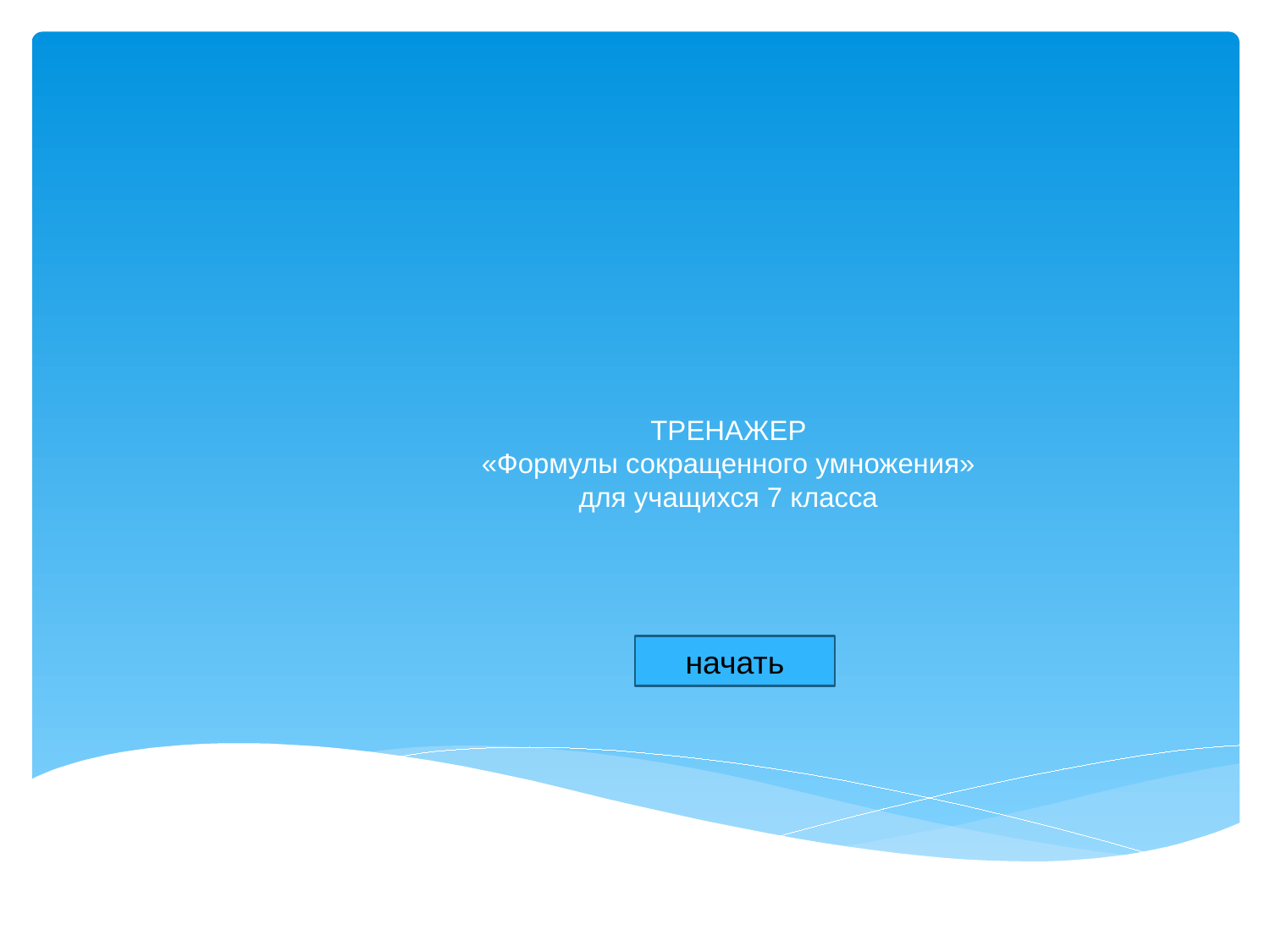

# ТРЕНАЖЕР «Формулы сокращенного умножения» для учащихся 7 класса
начать